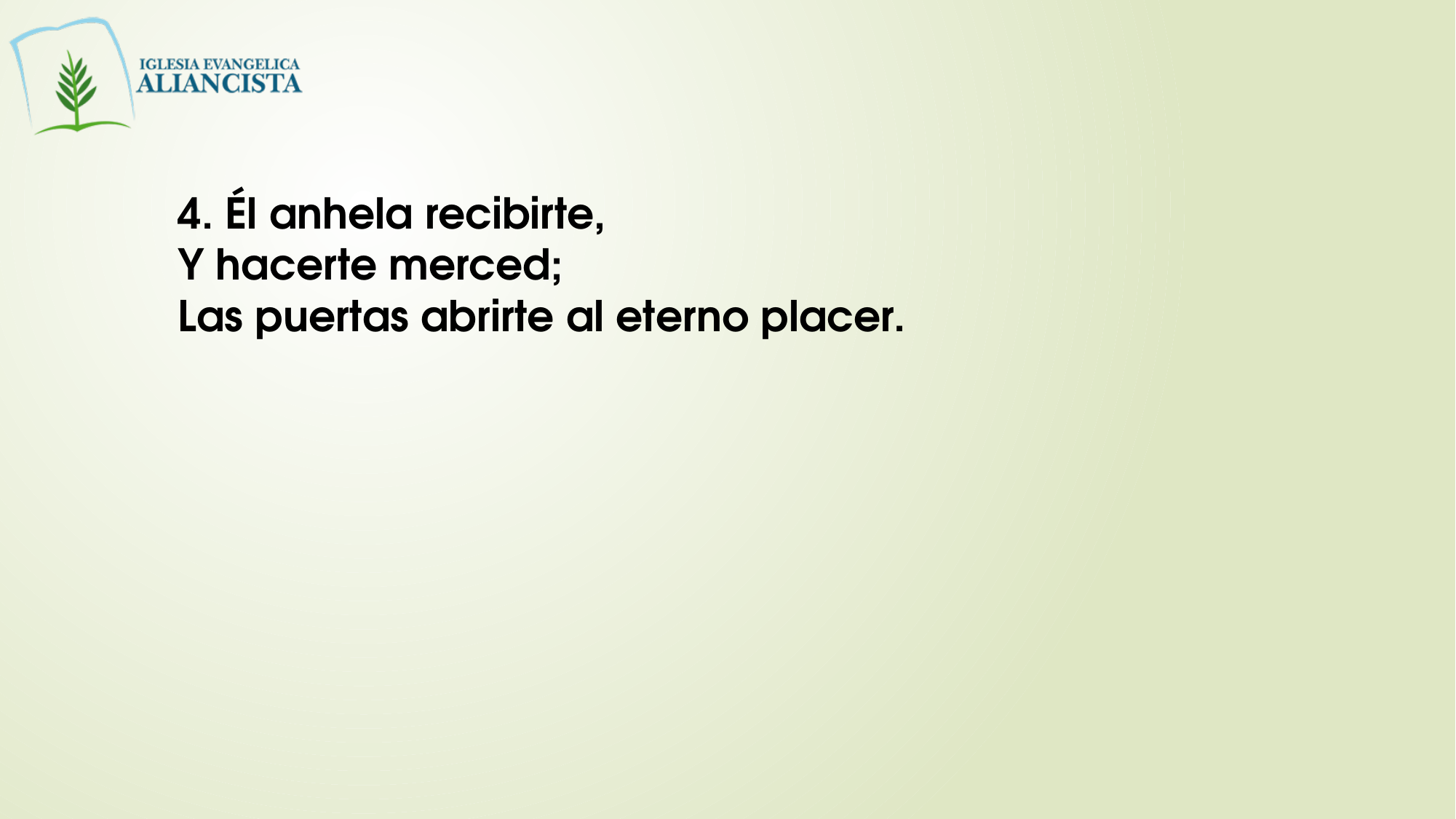

4. Él anhela recibirte,
Y hacerte merced;
Las puertas abrirte al eterno placer.